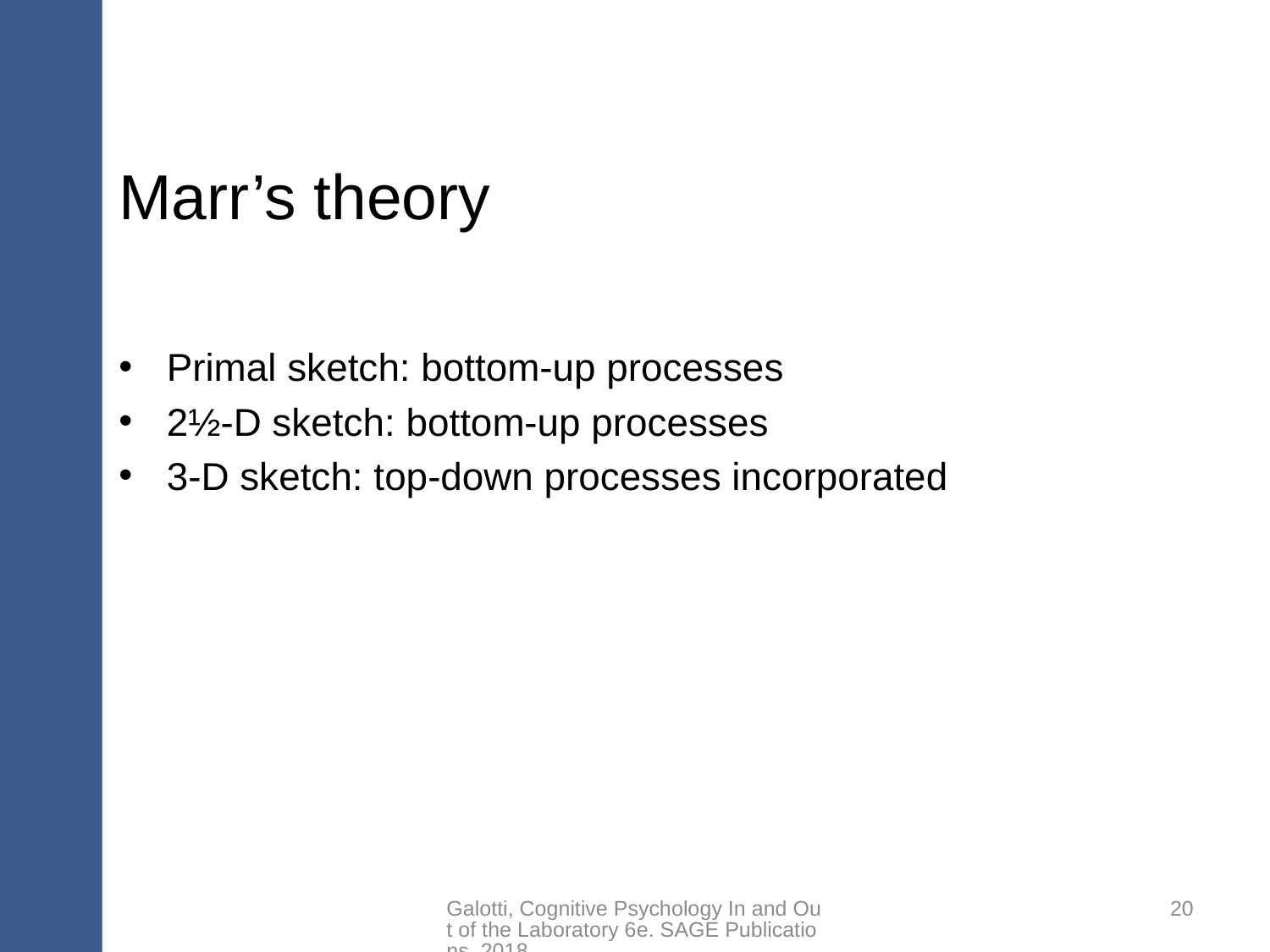

# Marr’s theory
Primal sketch: bottom-up processes
2½-D sketch: bottom-up processes
3-D sketch: top-down processes incorporated
Galotti, Cognitive Psychology In and Out of the Laboratory 6e. SAGE Publications, 2018.
20